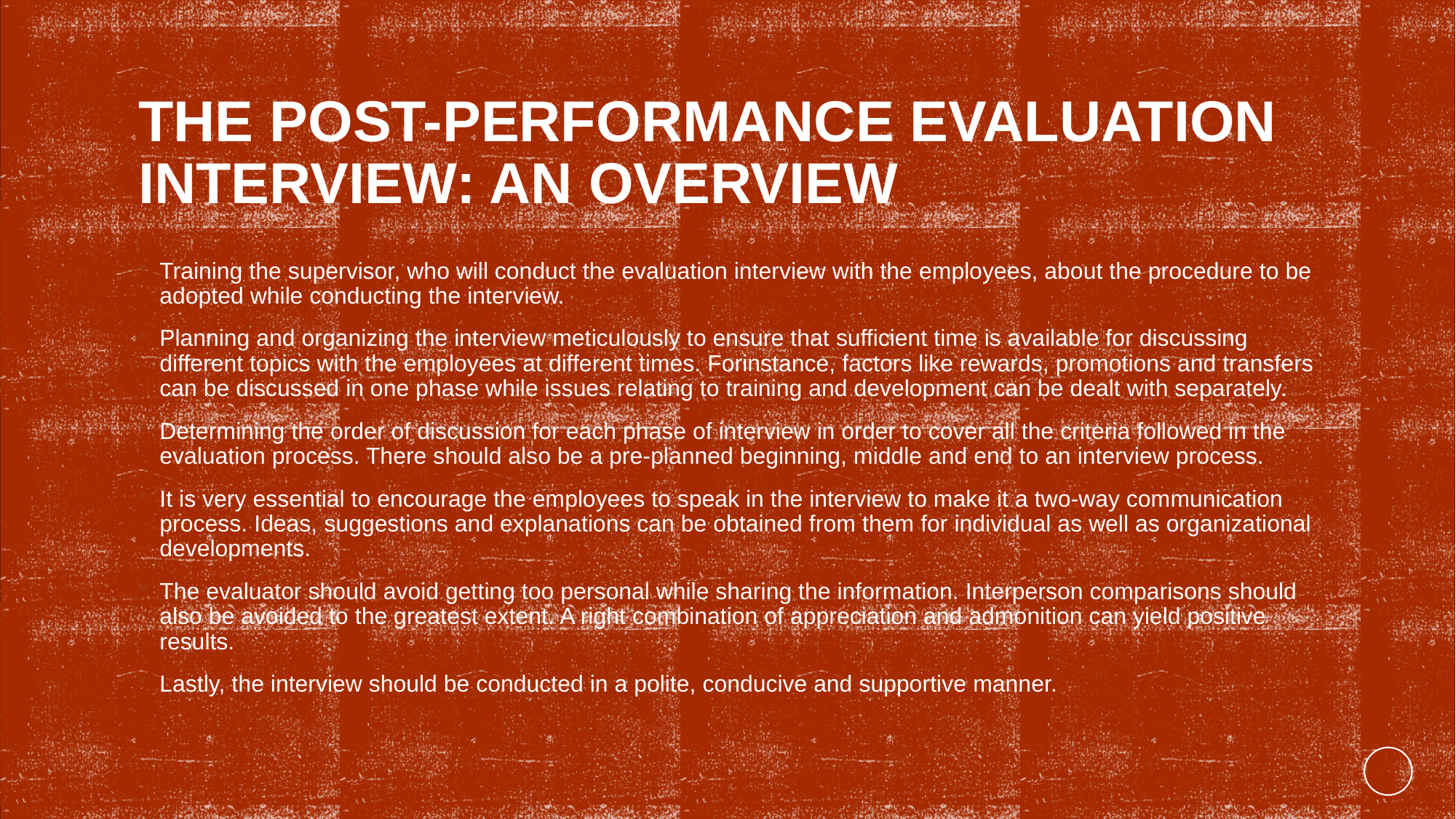

# The Post-performance Evaluation Interview: An Overview
Training the supervisor, who will conduct the evaluation interview with the employees, about the procedure to be adopted while conducting the interview.
Planning and organizing the interview meticulously to ensure that sufficient time is available for discussing different topics with the employees at different times. Forinstance, factors like rewards, promotions and transfers can be discussed in one phase while issues relating to training and development can be dealt with separately.
Determining the order of discussion for each phase of interview in order to cover all the criteria followed in the evaluation process. There should also be a pre-planned beginning, middle and end to an interview process.
It is very essential to encourage the employees to speak in the interview to make it a two-way communication process. Ideas, suggestions and explanations can be obtained from them for individual as well as organizational developments.
The evaluator should avoid getting too personal while sharing the information. Interperson comparisons should also be avoided to the greatest extent. A right combination of appreciation and admonition can yield positive results.
Lastly, the interview should be conducted in a polite, conducive and supportive manner.